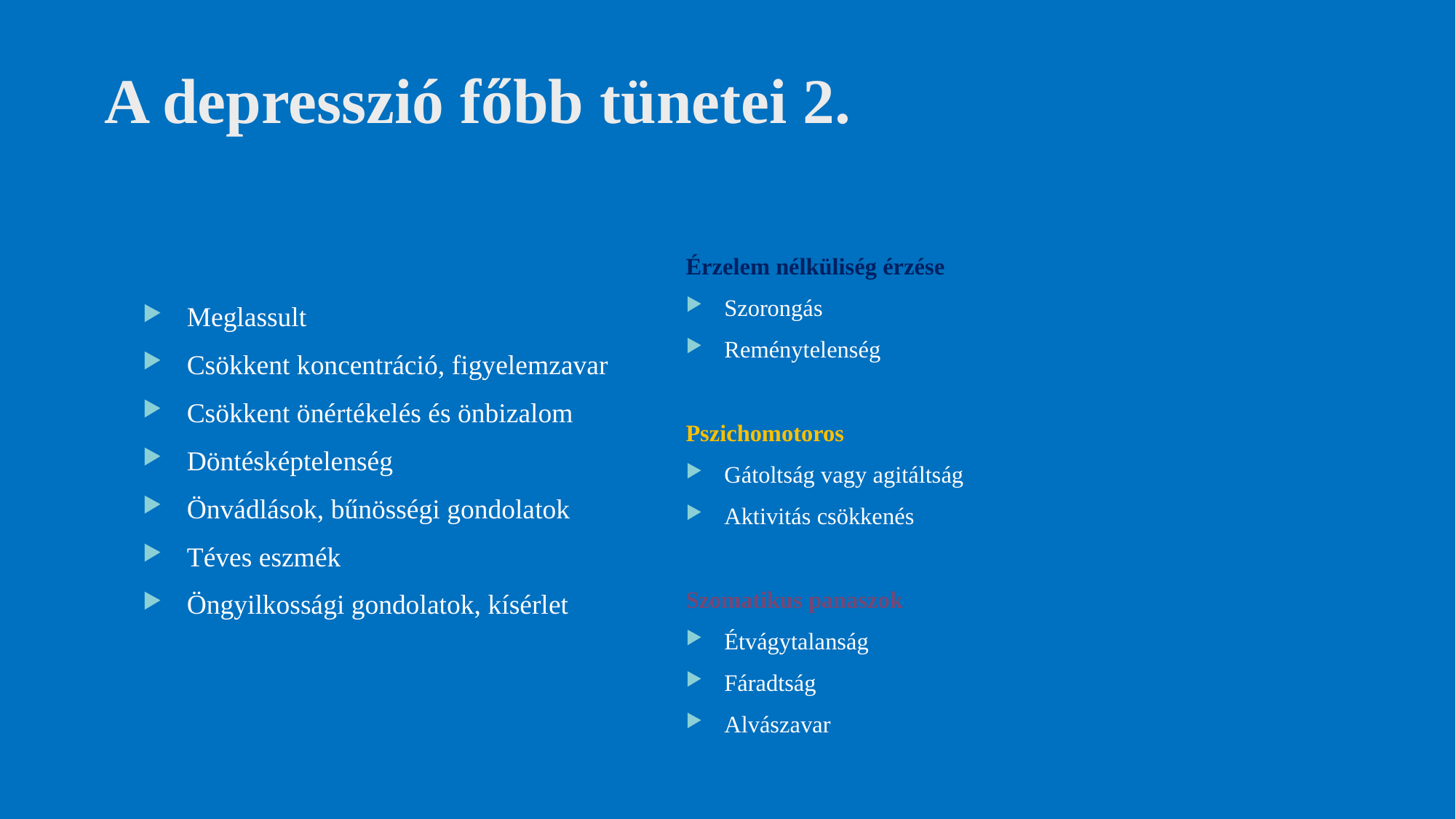

# A depresszió főbb tünetei 2.
Érzelem nélküliség érzése
Szorongás
Reménytelenség

Pszichomotoros
Gátoltság vagy agitáltság
Aktivitás csökkenés

Szomatikus panaszok
Étvágytalanság
Fáradtság
Alvászavar

Gondolkodás
Meglassult
Csökkent koncentráció, figyelemzavar
Csökkent önértékelés és önbizalom
Döntésképtelenség
Önvádlások, bűnösségi gondolatok
Téves eszmék
Öngyilkossági gondolatok, kísérlet